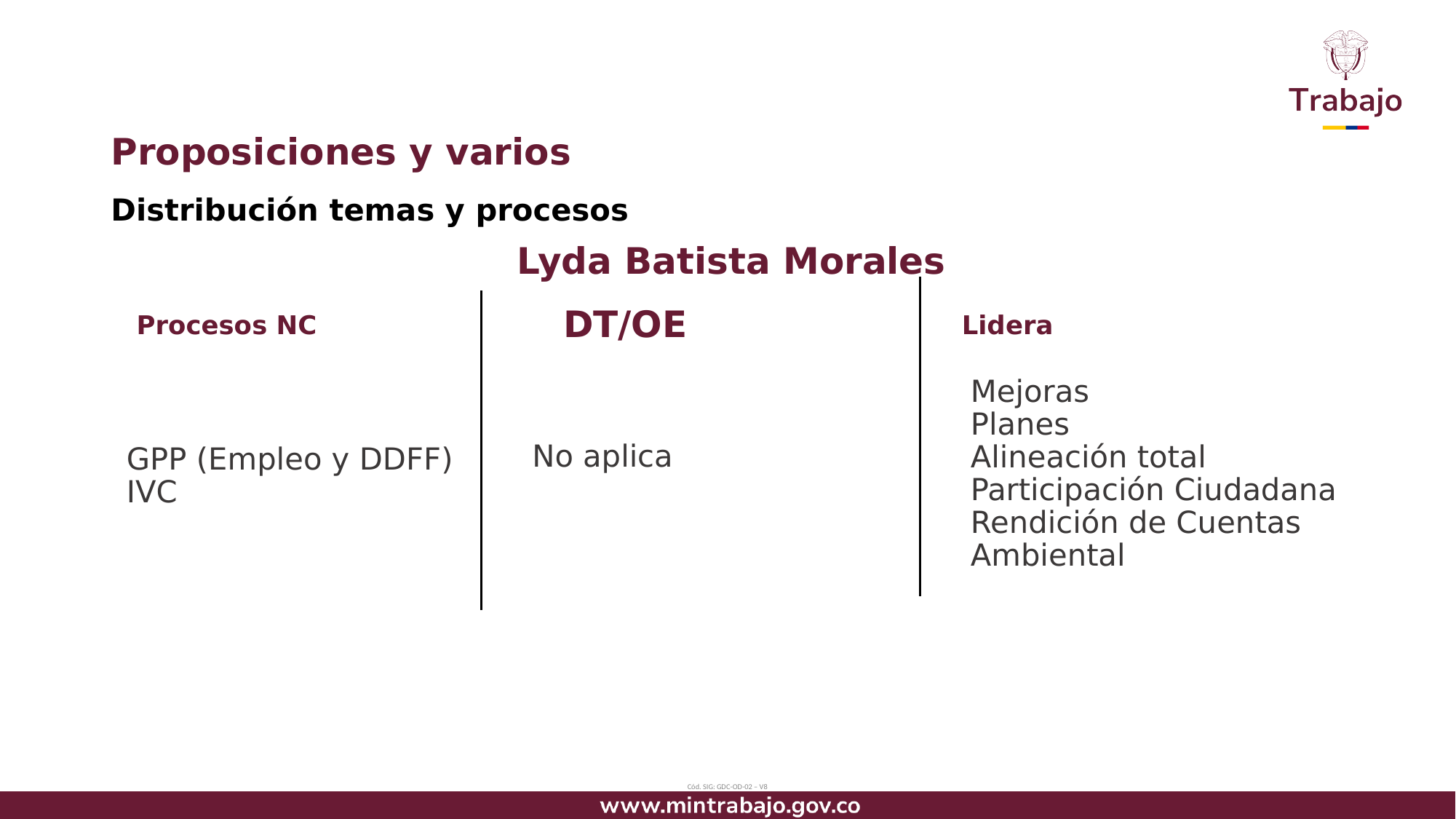

# Proposiciones y varios
Distribución temas y procesos
Lyda Batista Morales

Procesos NC

Lidera
DT/OE
No aplica
Mejoras
Planes
Alineación total
Participación Ciudadana
Rendición de Cuentas
Ambiental
GPP (Empleo y DDFF)
IVC
Cód. SIG: GDC-OD-02 – V8